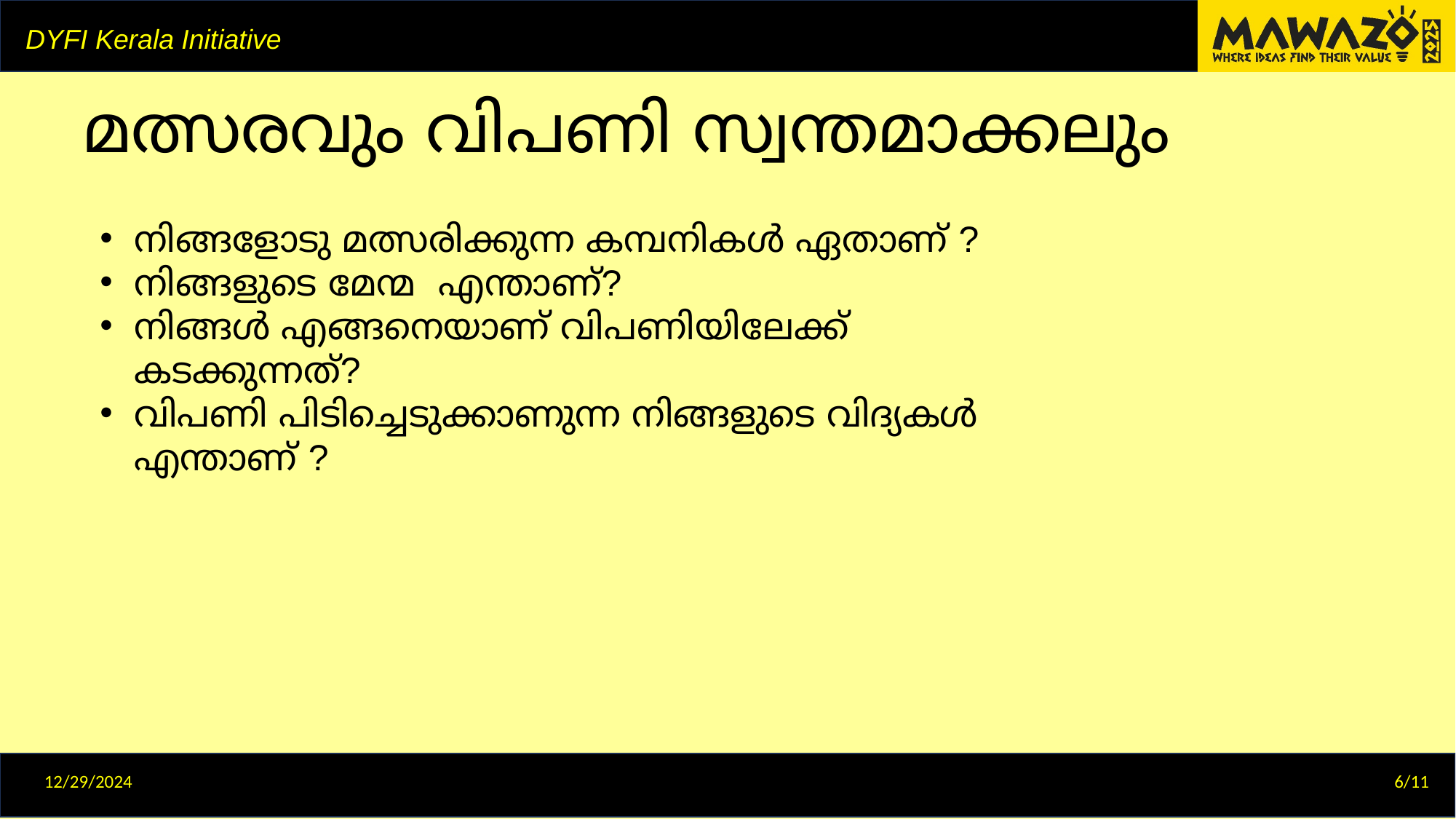

# മത്സരവും വിപണി സ്വന്തമാക്കലും
നിങ്ങളോടു മത്സരിക്കുന്ന കമ്പനികൾ ഏതാണ് ?
നിങ്ങളുടെ മേന്മ  എന്താണ്?
നിങ്ങൾ എങ്ങനെയാണ് വിപണിയിലേക്ക് കടക്കുന്നത്?
വിപണി പിടിച്ചെടുക്കാണുന്ന നിങ്ങളുടെ വിദ്യകൾ എന്താണ് ?
12/29/2024
6/11